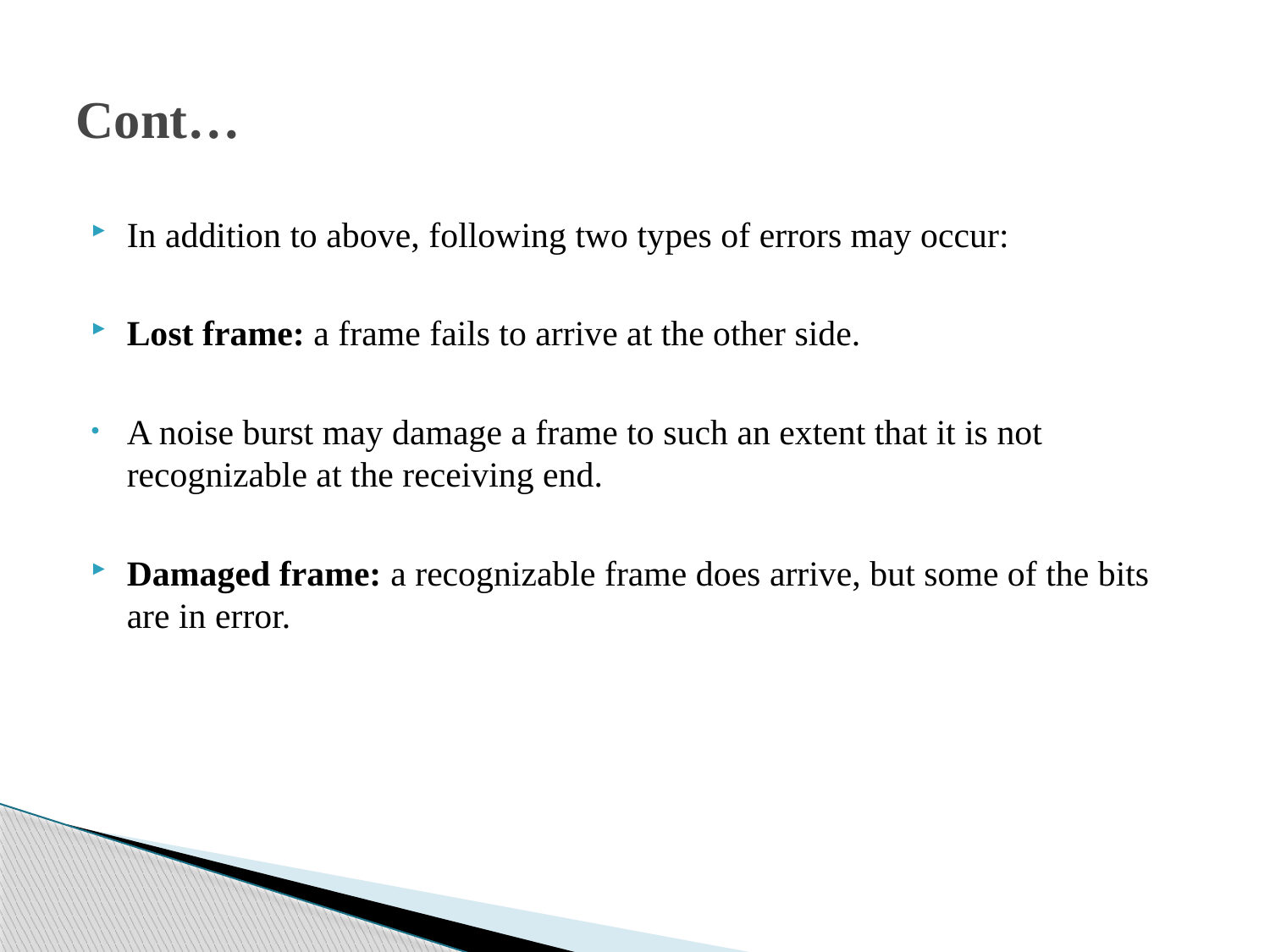

# Cont…
In addition to above, following two types of errors may occur:

Lost frame: a frame fails to arrive at the other side.

A noise burst may damage a frame to such an extent that it is not recognizable at the receiving end.

Damaged frame: a recognizable frame does arrive, but some of the bits are in error.